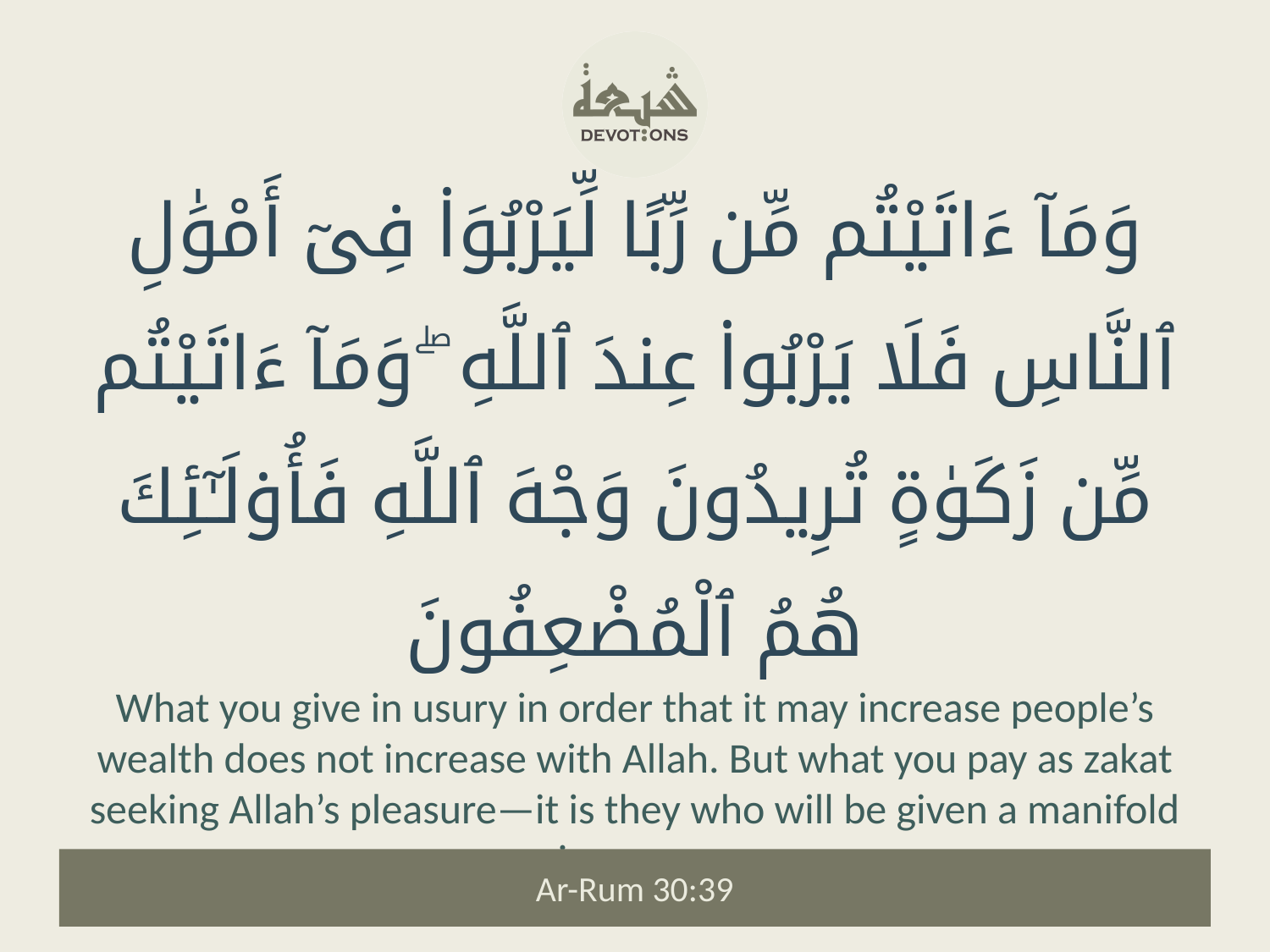

وَمَآ ءَاتَيْتُم مِّن رِّبًا لِّيَرْبُوَا۟ فِىٓ أَمْوَٰلِ ٱلنَّاسِ فَلَا يَرْبُوا۟ عِندَ ٱللَّهِ ۖ وَمَآ ءَاتَيْتُم مِّن زَكَوٰةٍ تُرِيدُونَ وَجْهَ ٱللَّهِ فَأُو۟لَـٰٓئِكَ هُمُ ٱلْمُضْعِفُونَ
What you give in usury in order that it may increase people’s wealth does not increase with Allah. But what you pay as zakat seeking Allah’s pleasure—it is they who will be given a manifold increase.
Ar-Rum 30:39